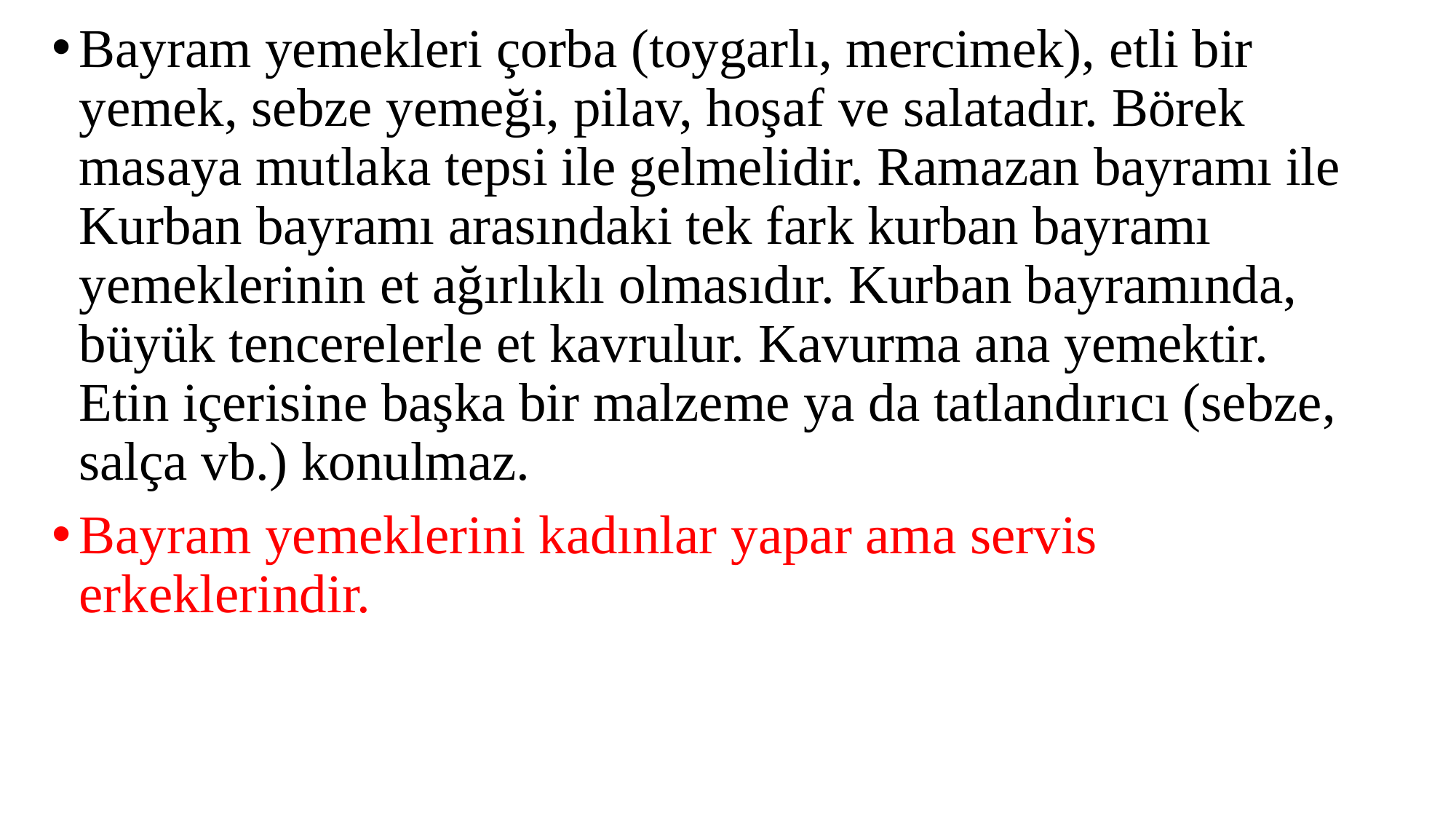

Bayram yemekleri çorba (toygarlı, mercimek), etli bir yemek, sebze yemeği, pilav, hoşaf ve salatadır. Börek masaya mutlaka tepsi ile gelmelidir. Ramazan bayramı ile Kurban bayramı arasındaki tek fark kurban bayramı yemeklerinin et ağırlıklı olmasıdır. Kurban bayramında, büyük tencerelerle et kavrulur. Kavurma ana yemektir. Etin içerisine başka bir malzeme ya da tatlandırıcı (sebze, salça vb.) konulmaz.
Bayram yemeklerini kadınlar yapar ama servis erkeklerindir.